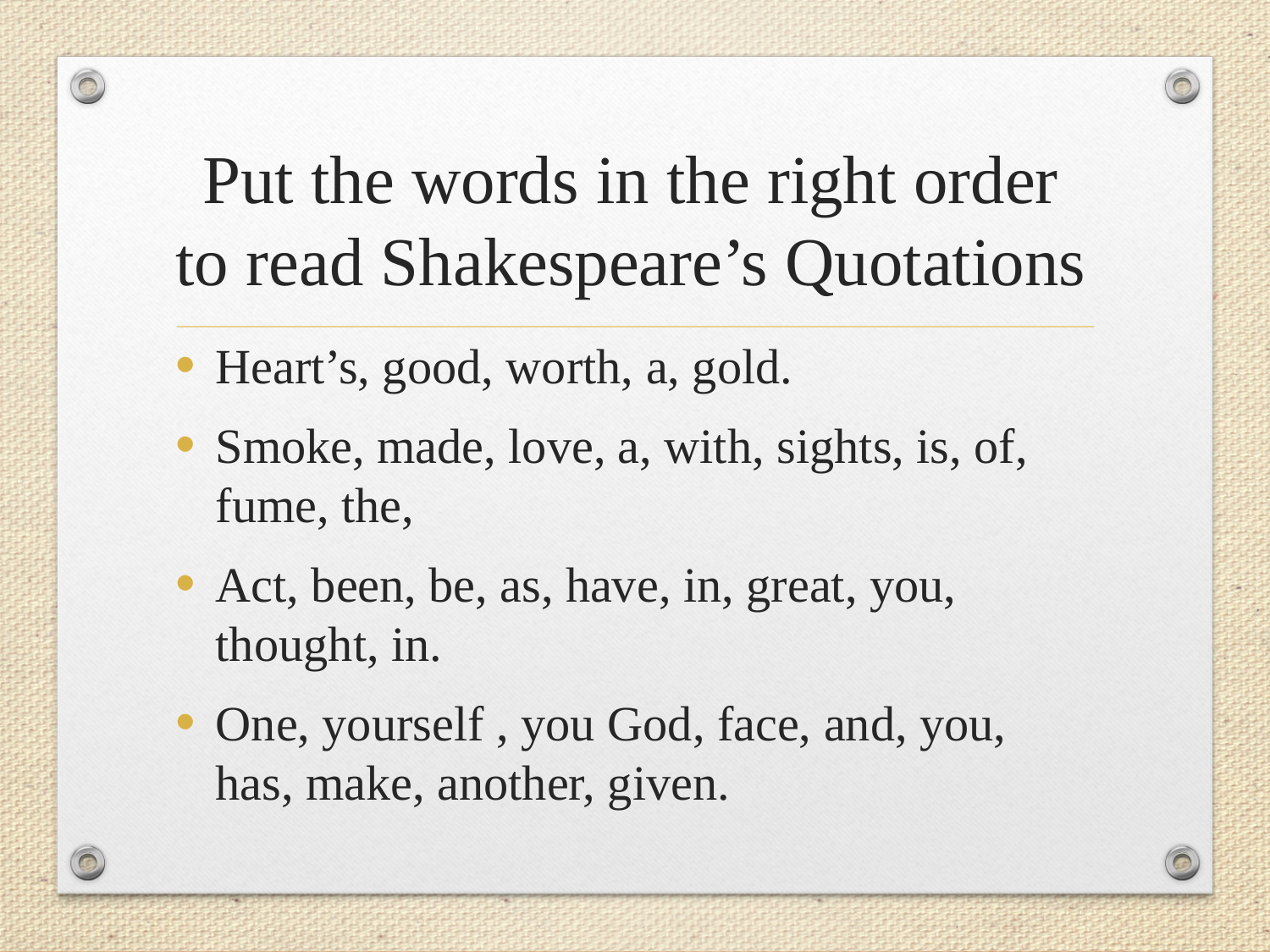

# Put the words in the right order to read Shakespeare’s Quotations
Heart’s, good, worth, a, gold.
Smoke, made, love, a, with, sights, is, of, fume, the,
Act, been, be, as, have, in, great, you, thought, in.
One, yourself , you God, face, and, you, has, make, another, given.